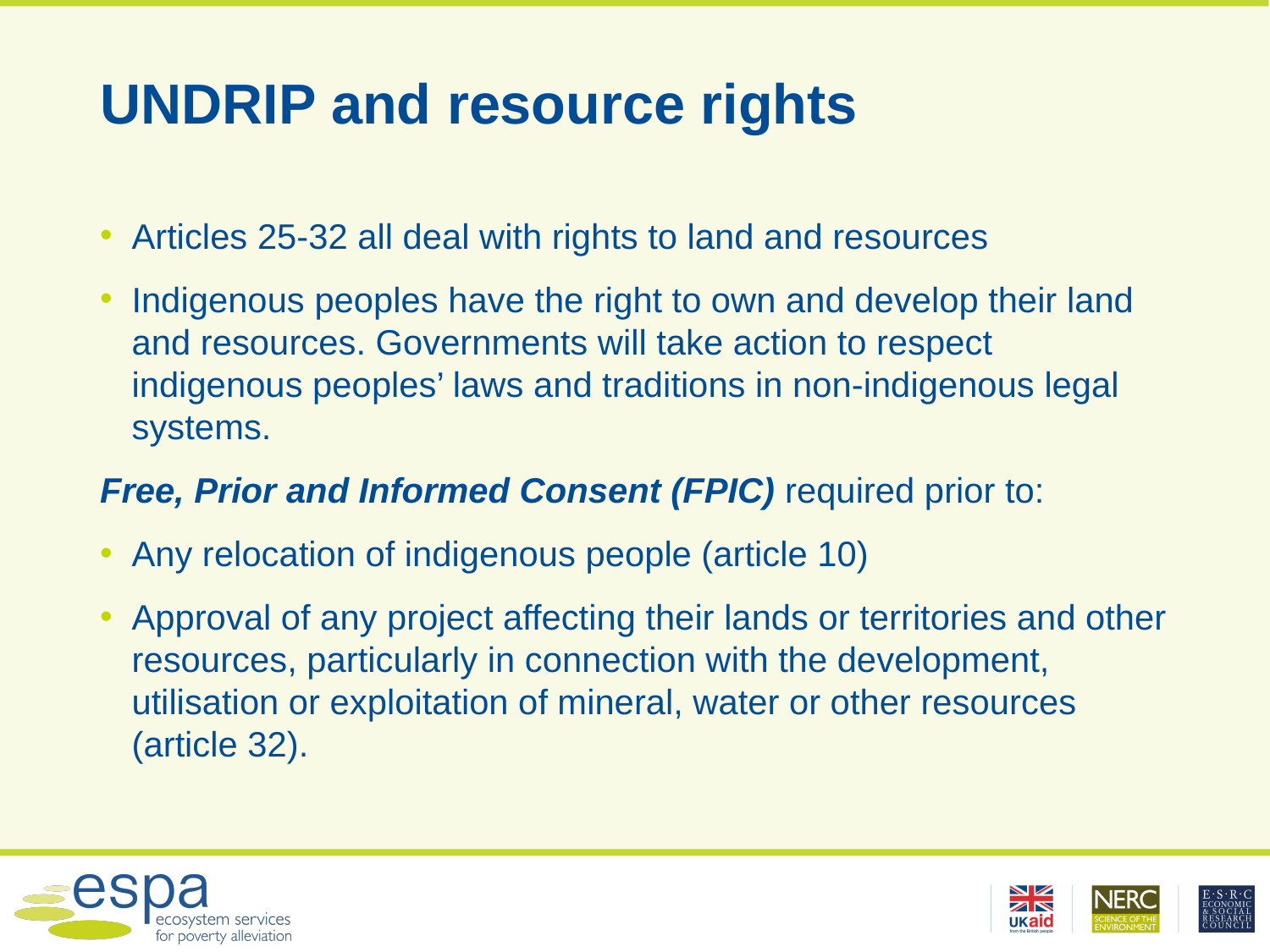

# UNDRIP and resource rights
Articles 25-32 all deal with rights to land and resources
Indigenous peoples have the right to own and develop their land and resources. Governments will take action to respect indigenous peoples’ laws and traditions in non-indigenous legal systems.
Free, Prior and Informed Consent (FPIC) required prior to:
Any relocation of indigenous people (article 10)
Approval of any project affecting their lands or territories and other resources, particularly in connection with the development, utilisation or exploitation of mineral, water or other resources (article 32).